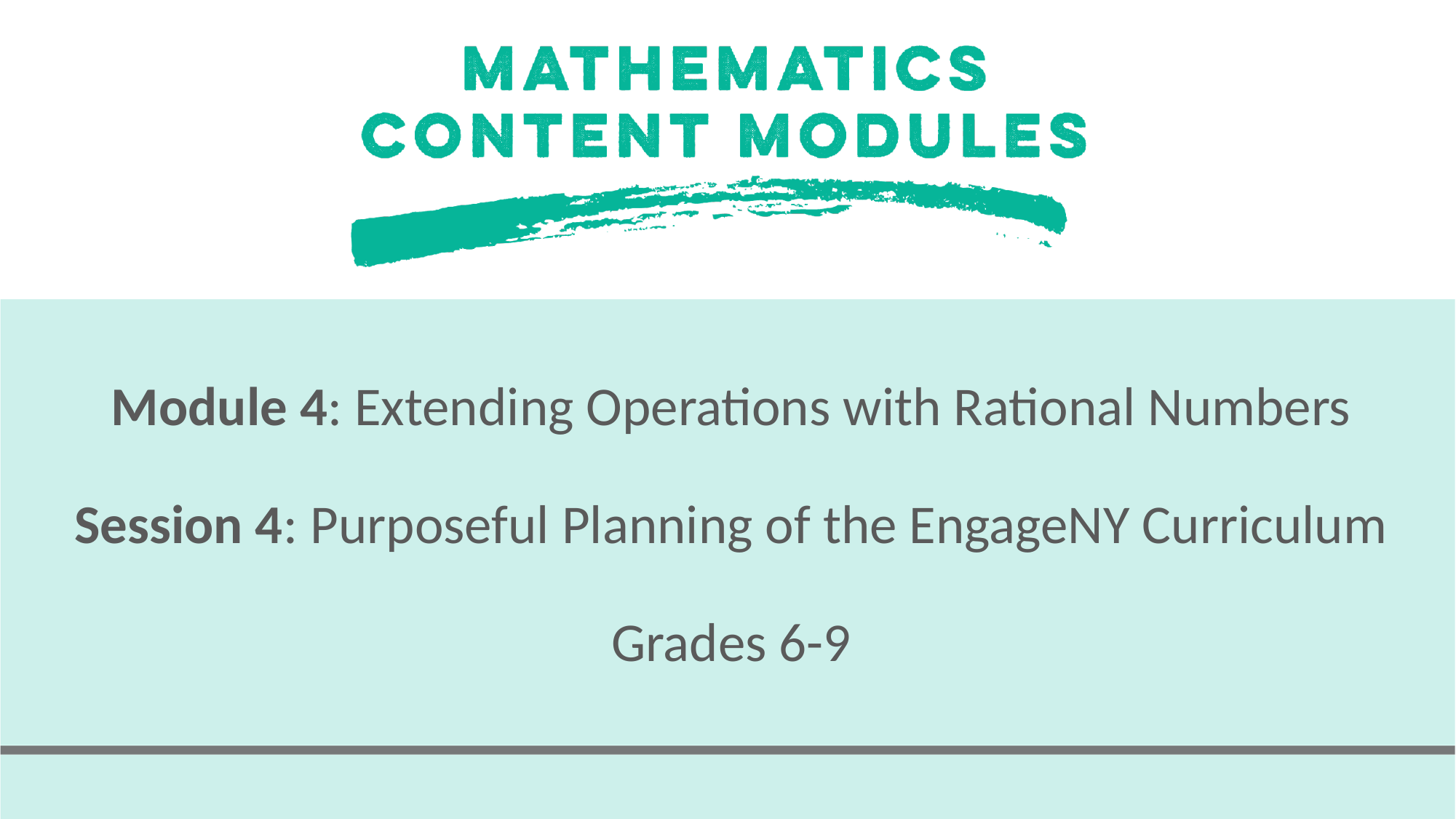

# Module 4: Extending Operations with Rational Numbers Session 4: Purposeful Planning of the EngageNY Curriculum Grades 6-9